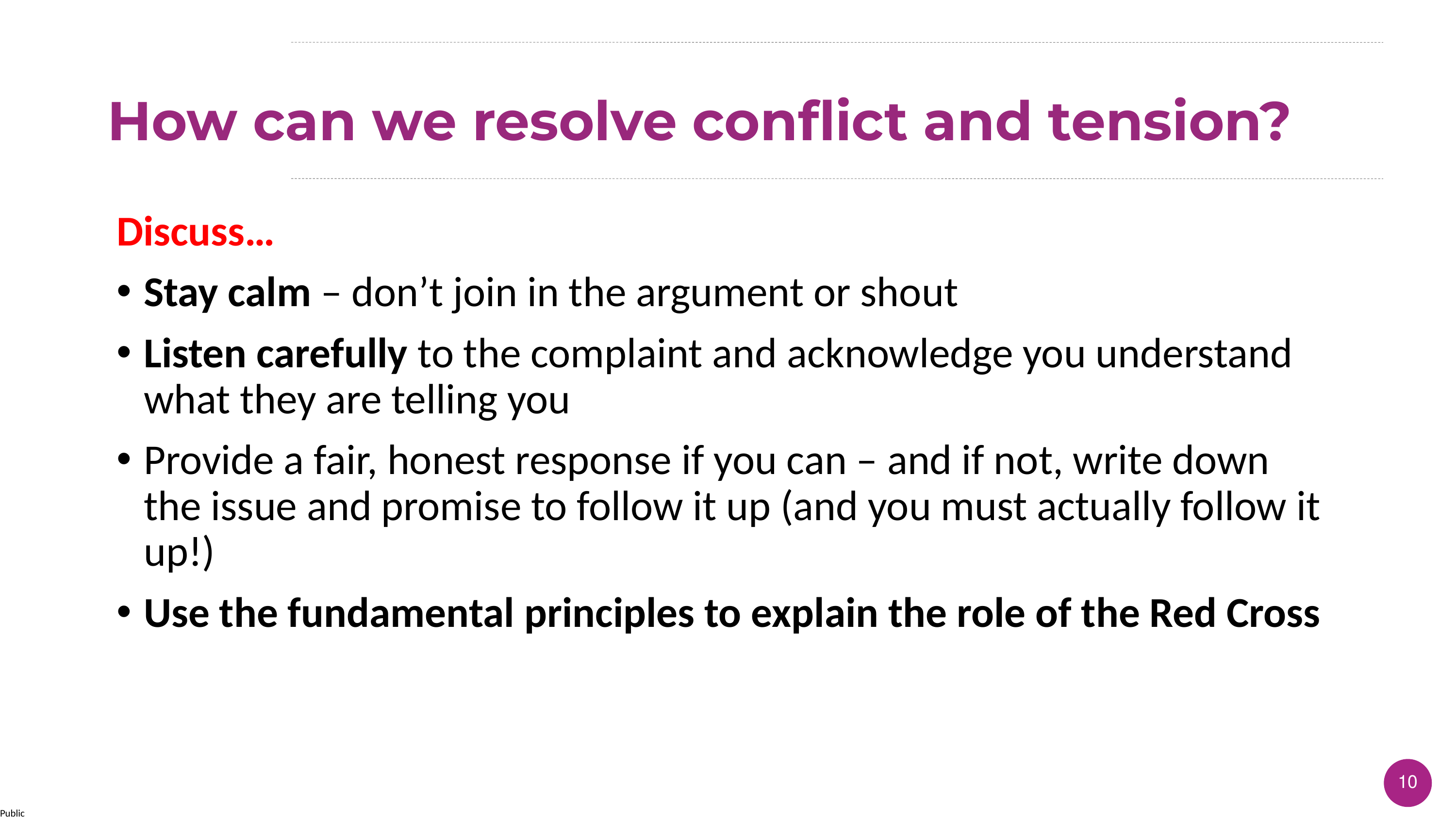

# How can we resolve conflict and tension?
Discuss…
Stay calm – don’t join in the argument or shout
Listen carefully to the complaint and acknowledge you understand what they are telling you
Provide a fair, honest response if you can – and if not, write down the issue and promise to follow it up (and you must actually follow it up!)
Use the fundamental principles to explain the role of the Red Cross